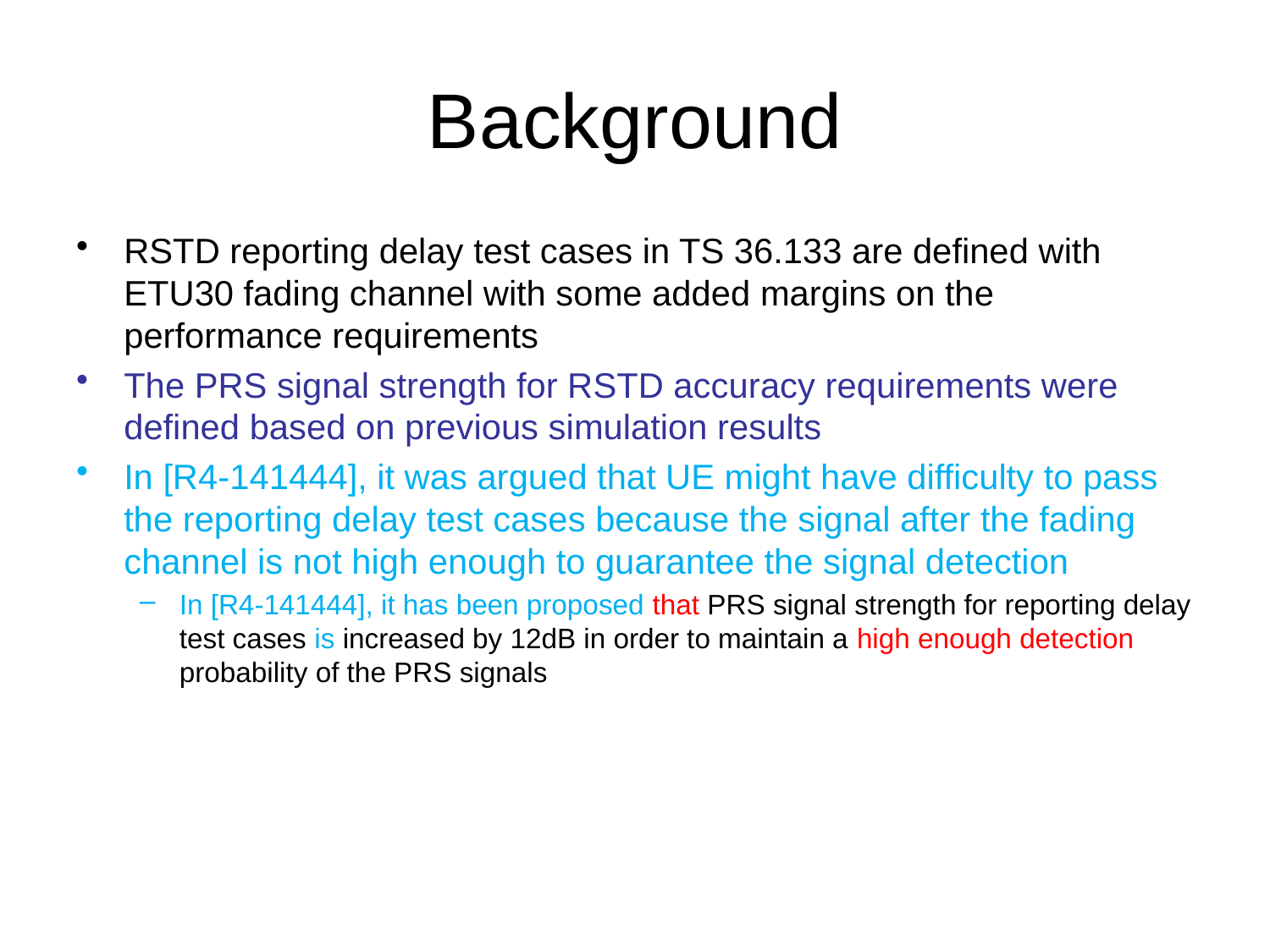

# Background
RSTD reporting delay test cases in TS 36.133 are defined with ETU30 fading channel with some added margins on the performance requirements
The PRS signal strength for RSTD accuracy requirements were defined based on previous simulation results
In [R4-141444], it was argued that UE might have difficulty to pass the reporting delay test cases because the signal after the fading channel is not high enough to guarantee the signal detection
In [R4-141444], it has been proposed that PRS signal strength for reporting delay test cases is increased by 12dB in order to maintain a high enough detection probability of the PRS signals